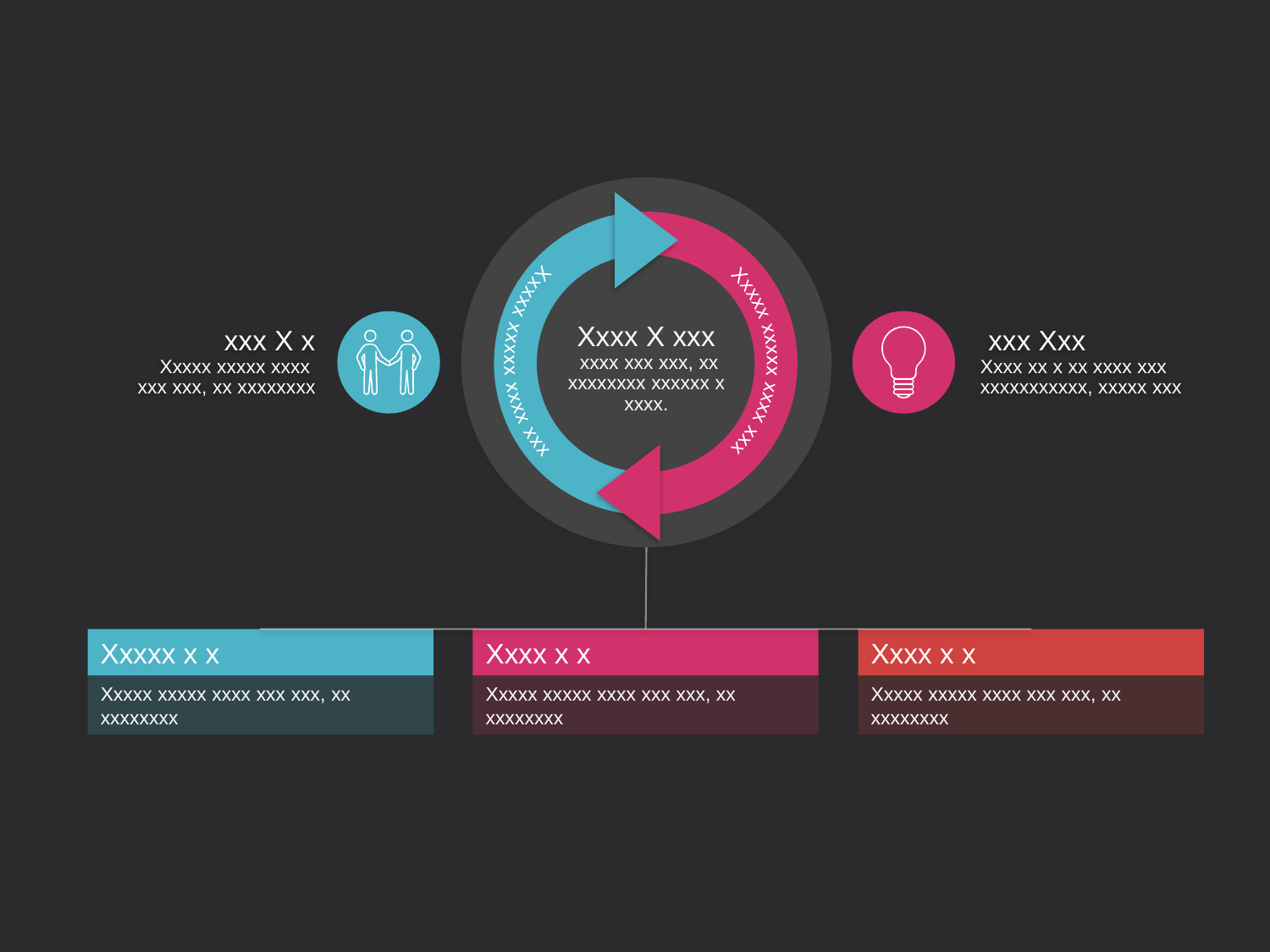

Xxxxx xxxxx xxxx xxx

Xxxxx xxxxx xxxx xxx

Xxxx X xxx
 xxxx xxx xxx, xx xxxxxxxx xxxxxx x xxxx.
 xxx Xxx
Xxxx xx x xx xxxx xxx xxxxxxxxxxx, xxxxx xxx
 xxx X x
Xxxxx xxxxx xxxx
xxx xxx, xx xxxxxxxx
Xxxx x x
Xxxxx x x
Xxxx x x
Xxxxx xxxxx xxxx xxx xxx, xx xxxxxxxx
Xxxxx xxxxx xxxx xxx xxx, xx xxxxxxxx
Xxxxx xxxxx xxxx xxx xxx, xx xxxxxxxx